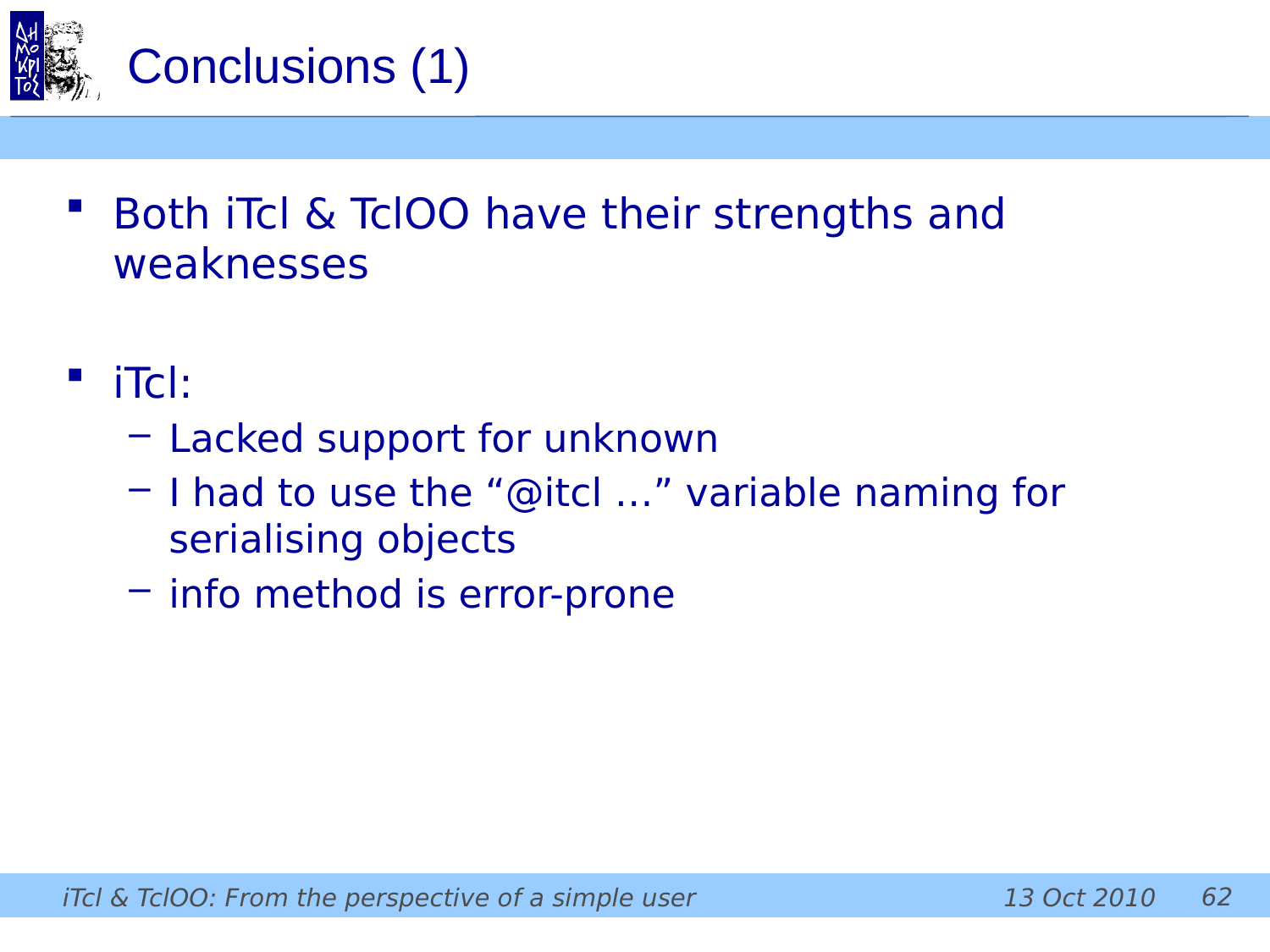

# Conclusions (1)
Both iTcl & TclOO have their strengths and weaknesses

iTcl:
Lacked support for unknown
I had to use the “@itcl …” variable naming for serialising objects
info method is error-prone
62
iTcl & TclOO: From the perspective of a simple user
13 Oct 2010